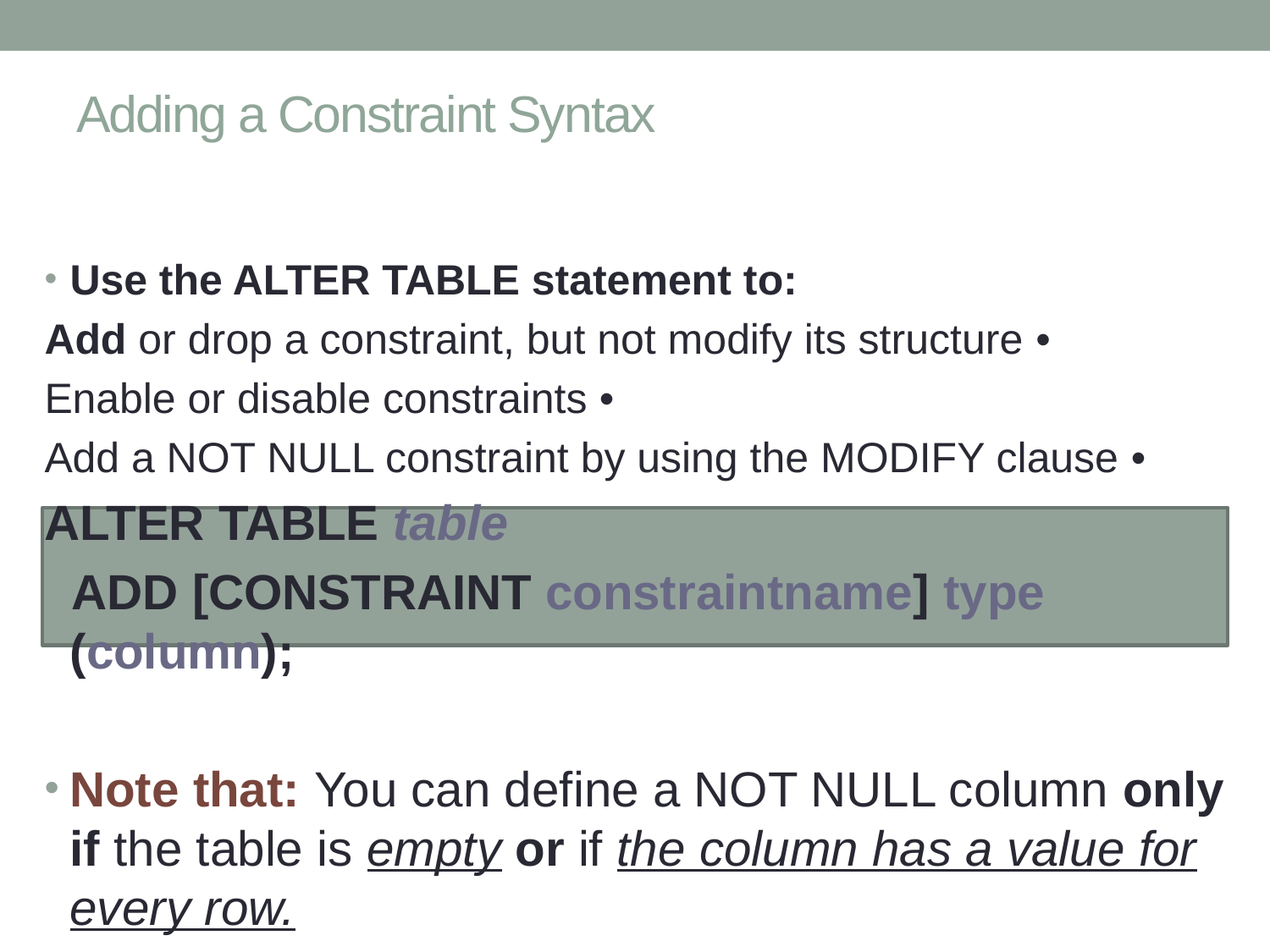

# Adding a Constraint Syntax
Use the ALTER TABLE statement to:
• Add or drop a constraint, but not modify its structure
• Enable or disable constraints
• Add a NOT NULL constraint by using the MODIFY clause
ALTER TABLE table
  ADD [CONSTRAINT constraintname] type (column);

Note that: You can define a NOT NULL column only if the table is empty or if the column has a value for every row.